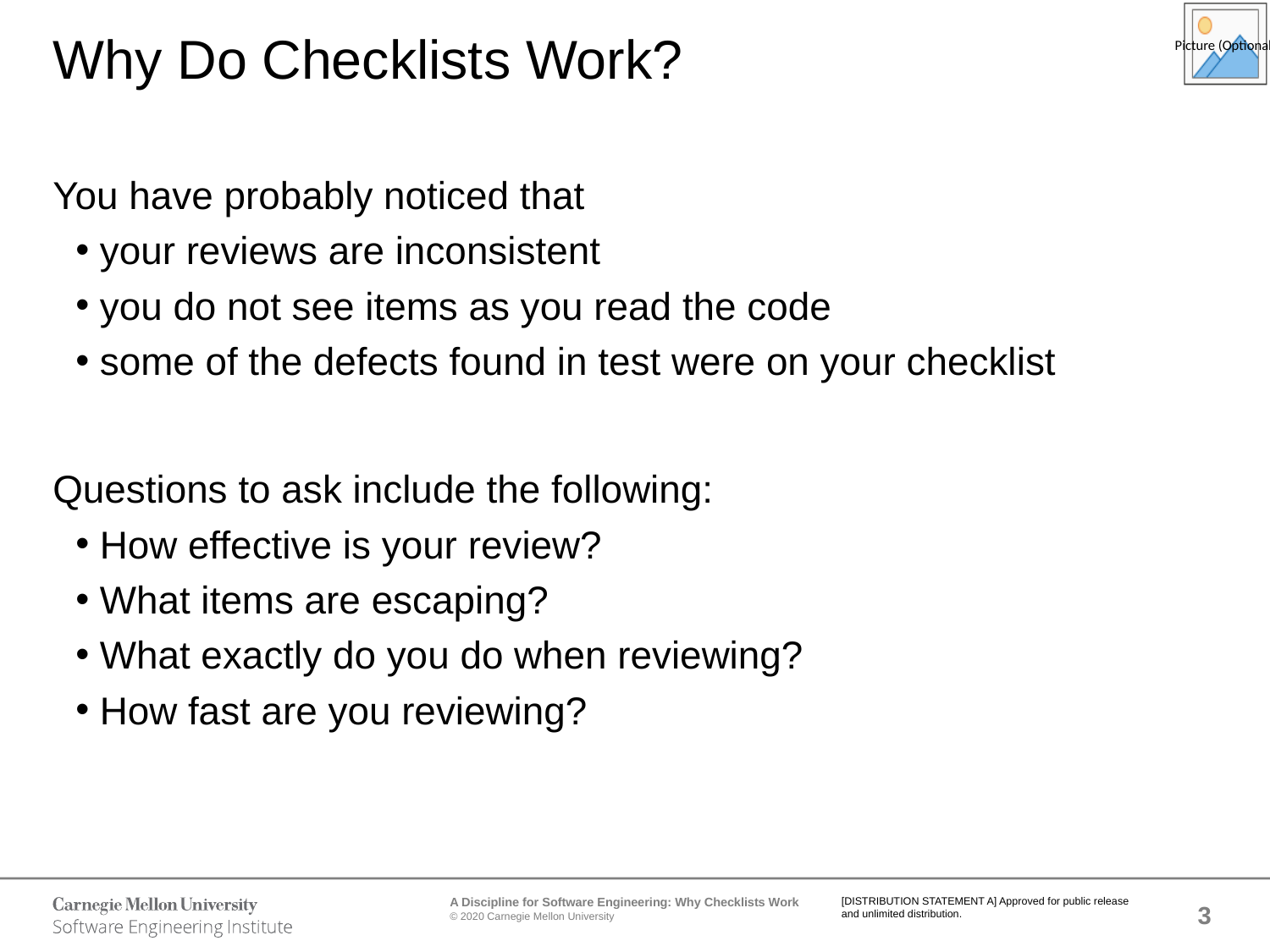

# Why Do Checklists Work?
You have probably noticed that
your reviews are inconsistent
you do not see items as you read the code
some of the defects found in test were on your checklist

Questions to ask include the following:
How effective is your review?
What items are escaping?
What exactly do you do when reviewing?
How fast are you reviewing?